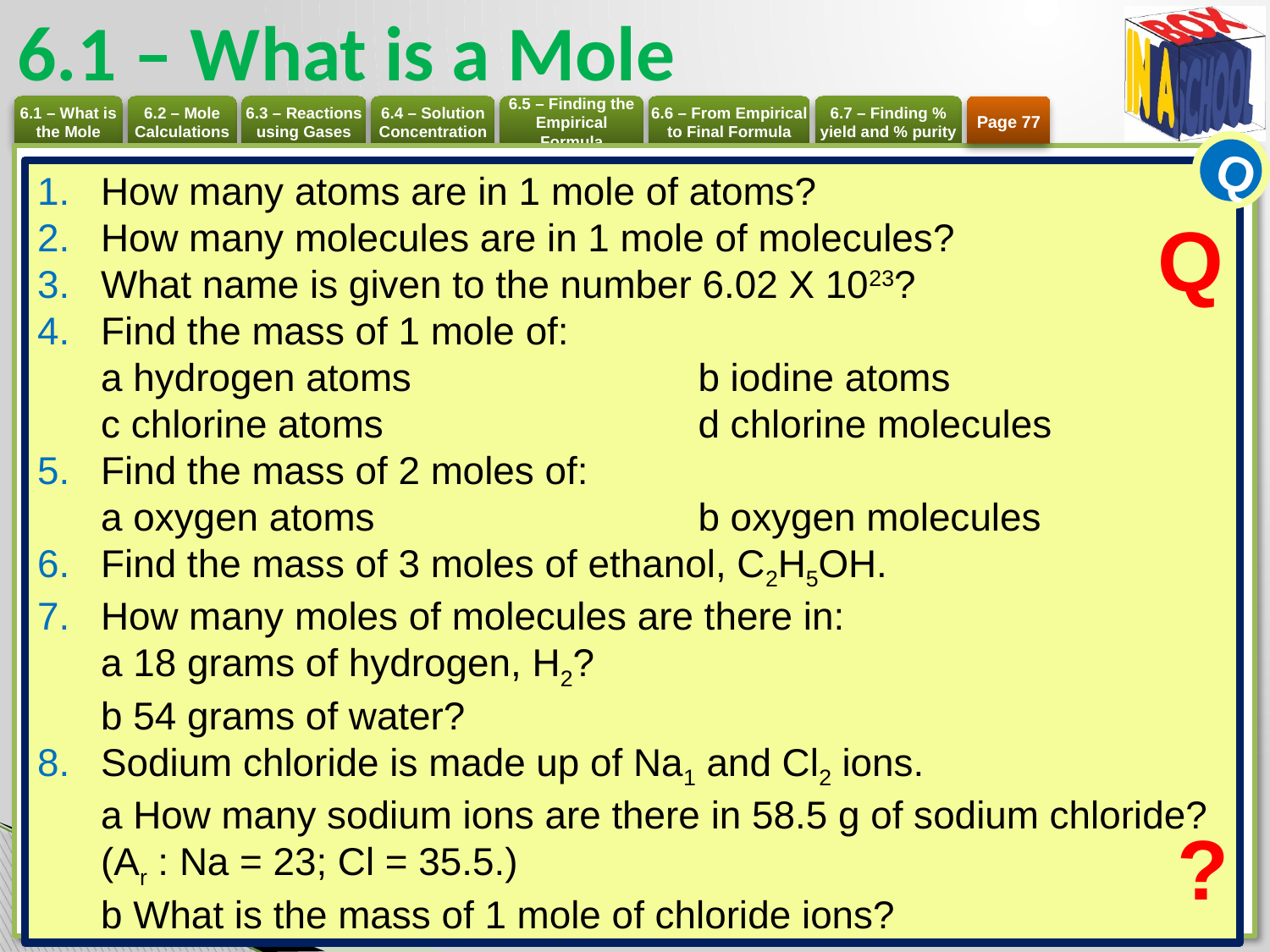

# 6.1 – What is a Mole
Page 77
Q
How many atoms are in 1 mole of atoms?
How many molecules are in 1 mole of molecules?
What name is given to the number 6.02 X 1023?
Find the mass of 1 mole of:
a hydrogen atoms 	b iodine atoms
c chlorine atoms 	d chlorine molecules
Find the mass of 2 moles of:
a oxygen atoms 	b oxygen molecules
Find the mass of 3 moles of ethanol, C2H5OH.
How many moles of molecules are there in:
a 18 grams of hydrogen, H2?
b 54 grams of water?
Sodium chloride is made up of Na1 and Cl2 ions.
a How many sodium ions are there in 58.5 g of sodium chloride? (Ar : Na = 23; Cl = 35.5.)
b What is the mass of 1 mole of chloride ions?
Q
?